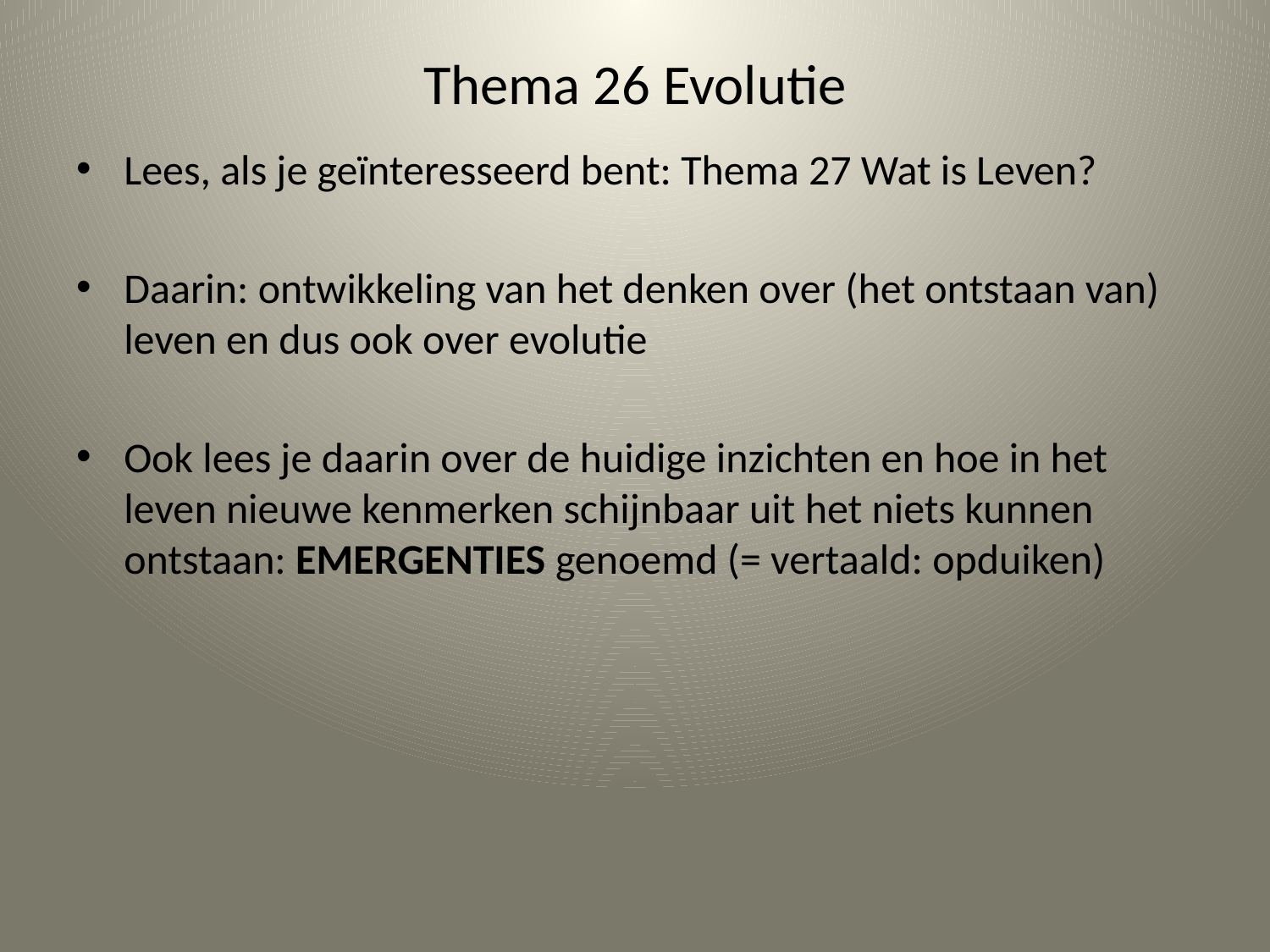

# Thema 26 Evolutie
Lees, als je geïnteresseerd bent: Thema 27 Wat is Leven?

Daarin: ontwikkeling van het denken over (het ontstaan van) leven en dus ook over evolutie

Ook lees je daarin over de huidige inzichten en hoe in het leven nieuwe kenmerken schijnbaar uit het niets kunnen ontstaan: EMERGENTIES genoemd (= vertaald: opduiken)